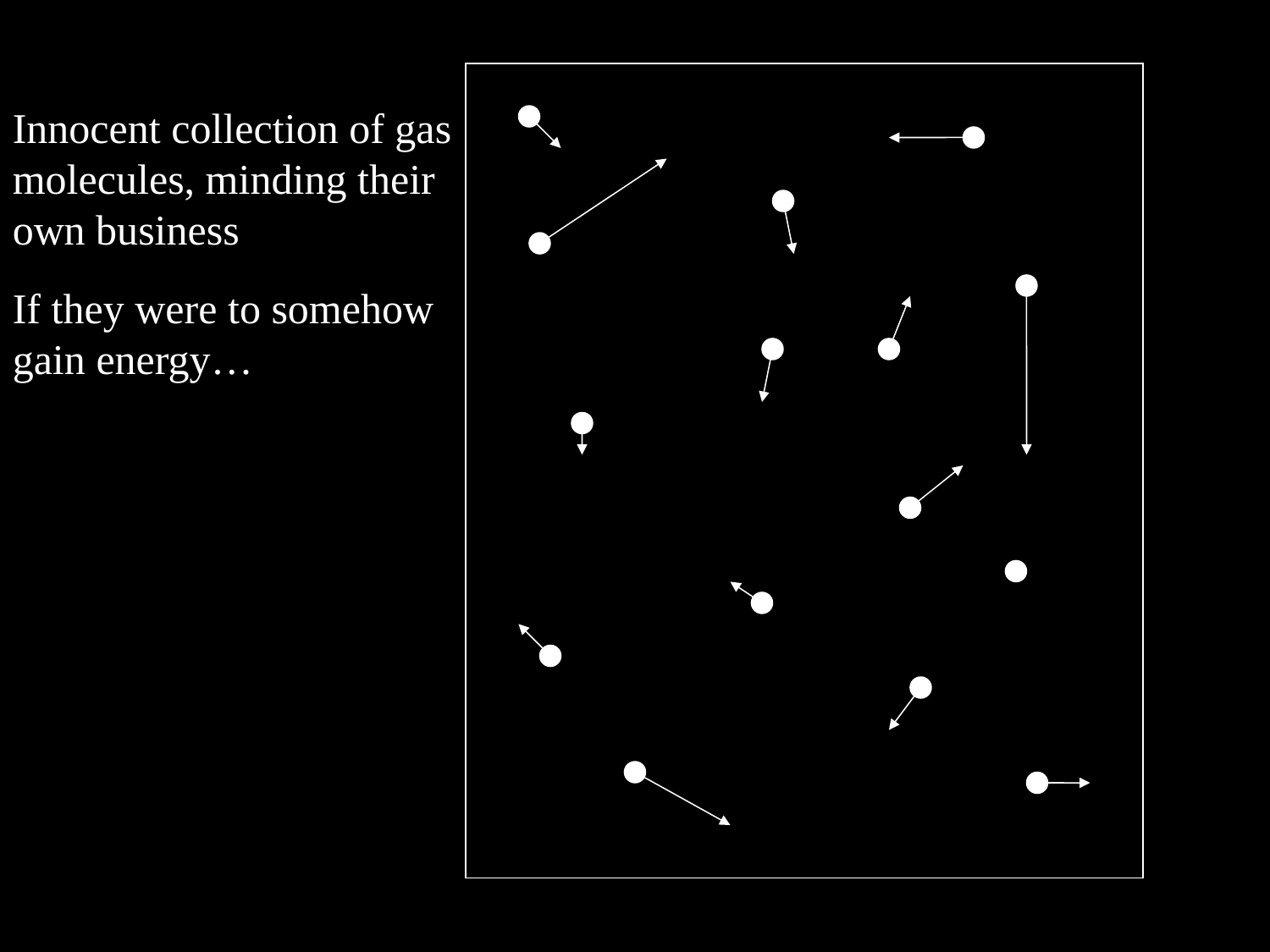

Innocent collection of gas molecules, minding their own business
If they were to somehow gain energy…